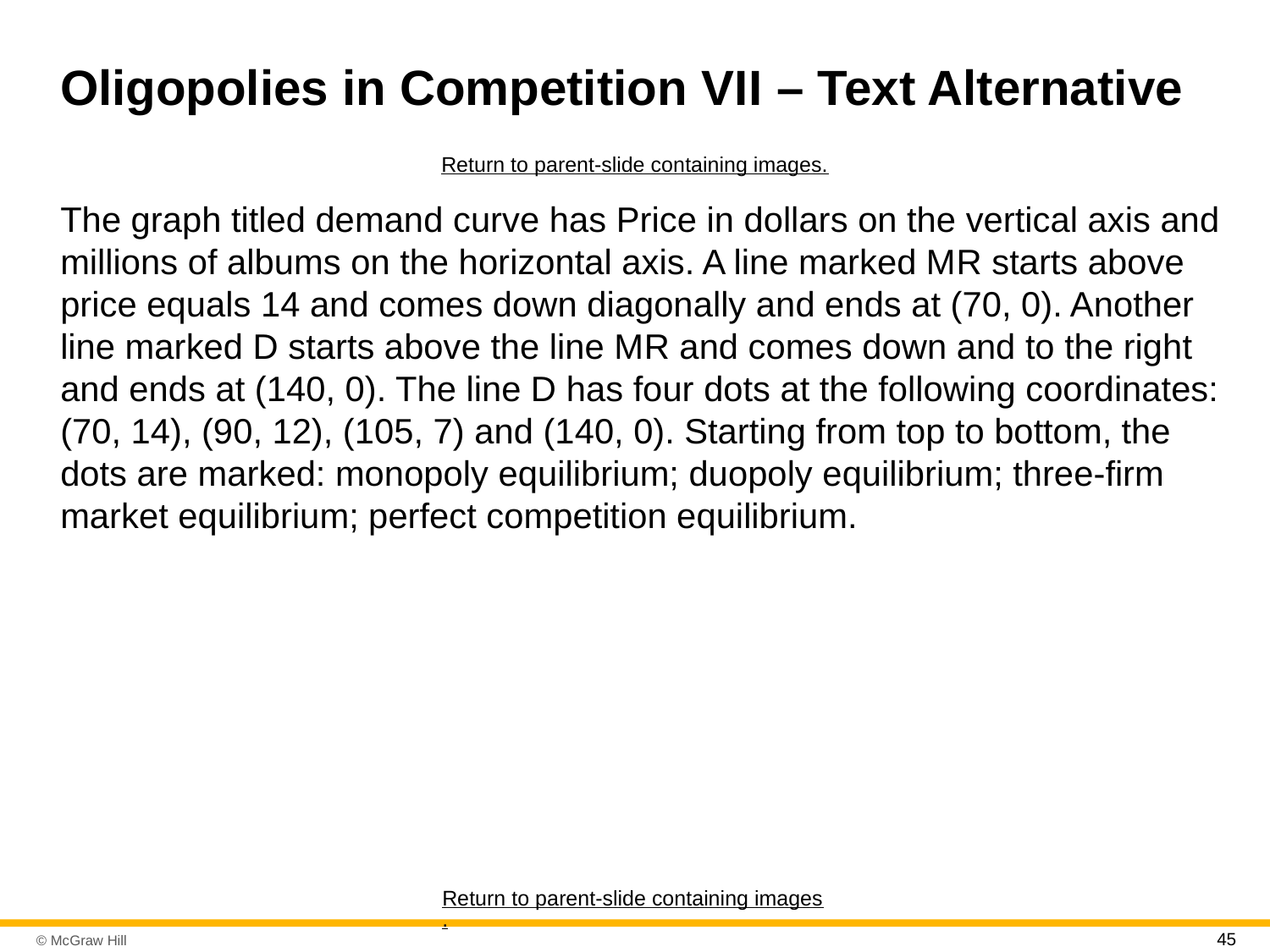

# Oligopolies in Competition V I I – Text Alternative
Return to parent-slide containing images.
The graph titled demand curve has Price in dollars on the vertical axis and millions of albums on the horizontal axis. A line marked M R starts above price equals 14 and comes down diagonally and ends at (70, 0). Another line marked D starts above the line M R and comes down and to the right and ends at (140, 0). The line D has four dots at the following coordinates: (70, 14), (90, 12), (105, 7) and (140, 0). Starting from top to bottom, the dots are marked: monopoly equilibrium; duopoly equilibrium; three-firm market equilibrium; perfect competition equilibrium.
Return to parent-slide containing images.